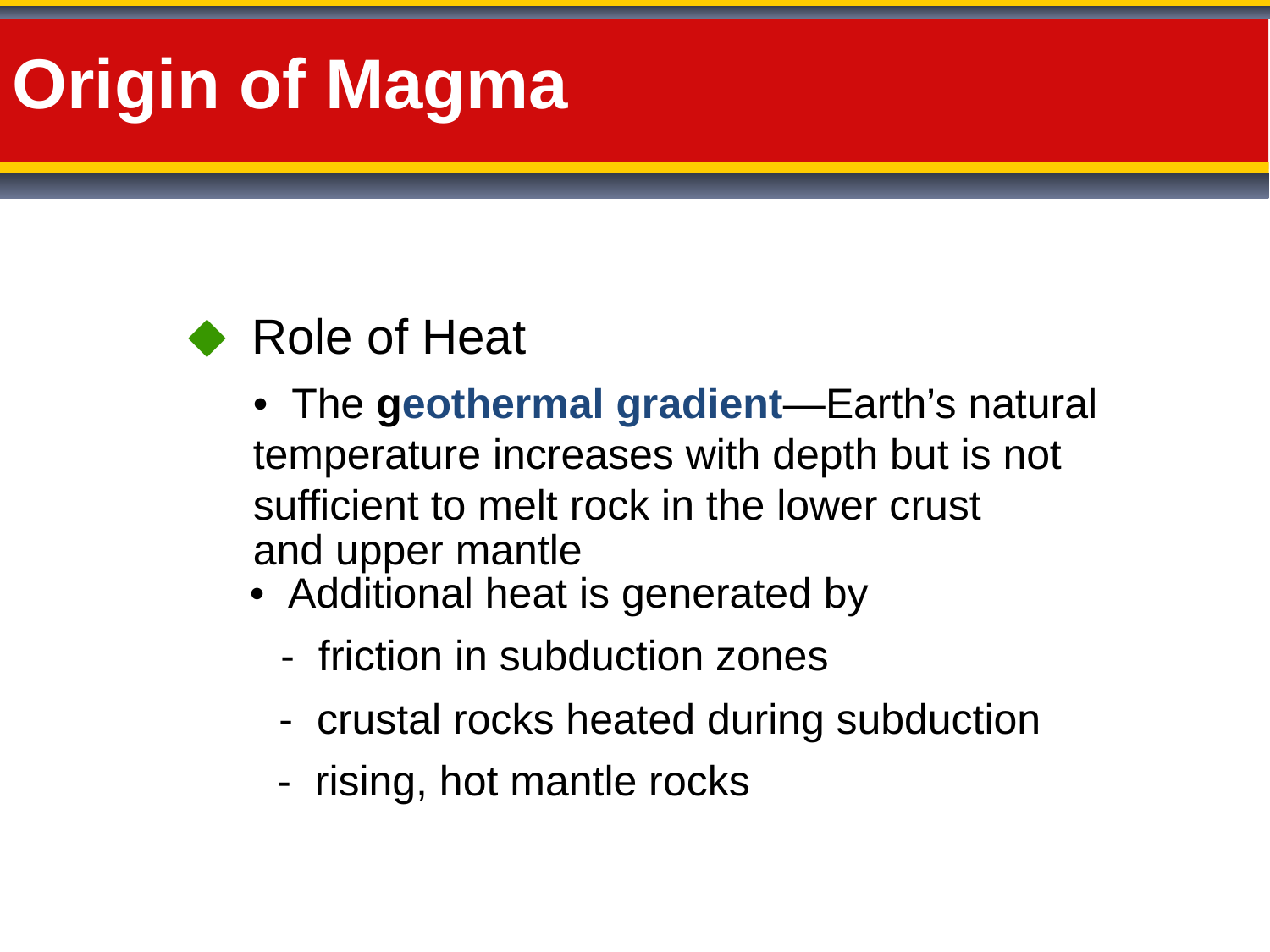

Origin of Magma

Role of Heat
•  The geothermal gradient—Earth’s natural temperature increases with depth but is not
sufficient to melt rock in the lower crust
and upper mantle
•  Additional heat is generated by
-  friction in subduction zones
-  crustal rocks heated during subduction
-  rising, hot mantle rocks